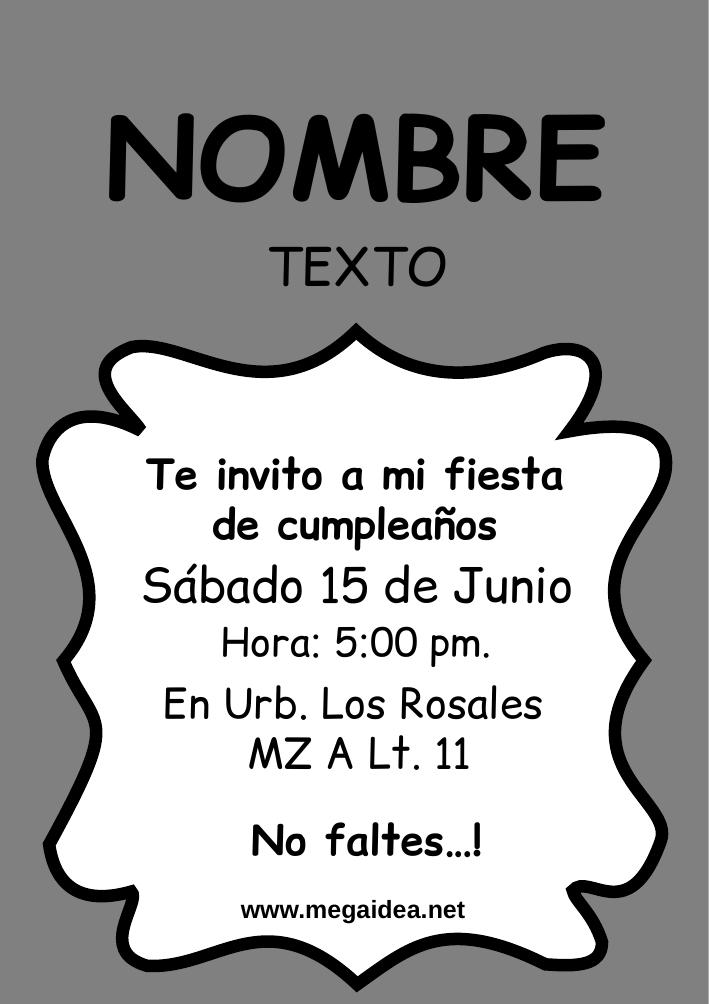

NOMBRE
TEXTO
Molde descargado de
 www.megaidea.net

Te invito a mi fiesta de cumpleaños
Sábado 15 de Junio
Hora: 5:00 pm.
En Urb. Los Rosales
 MZ A Lt. 11
No faltes…!
www.megaidea.net